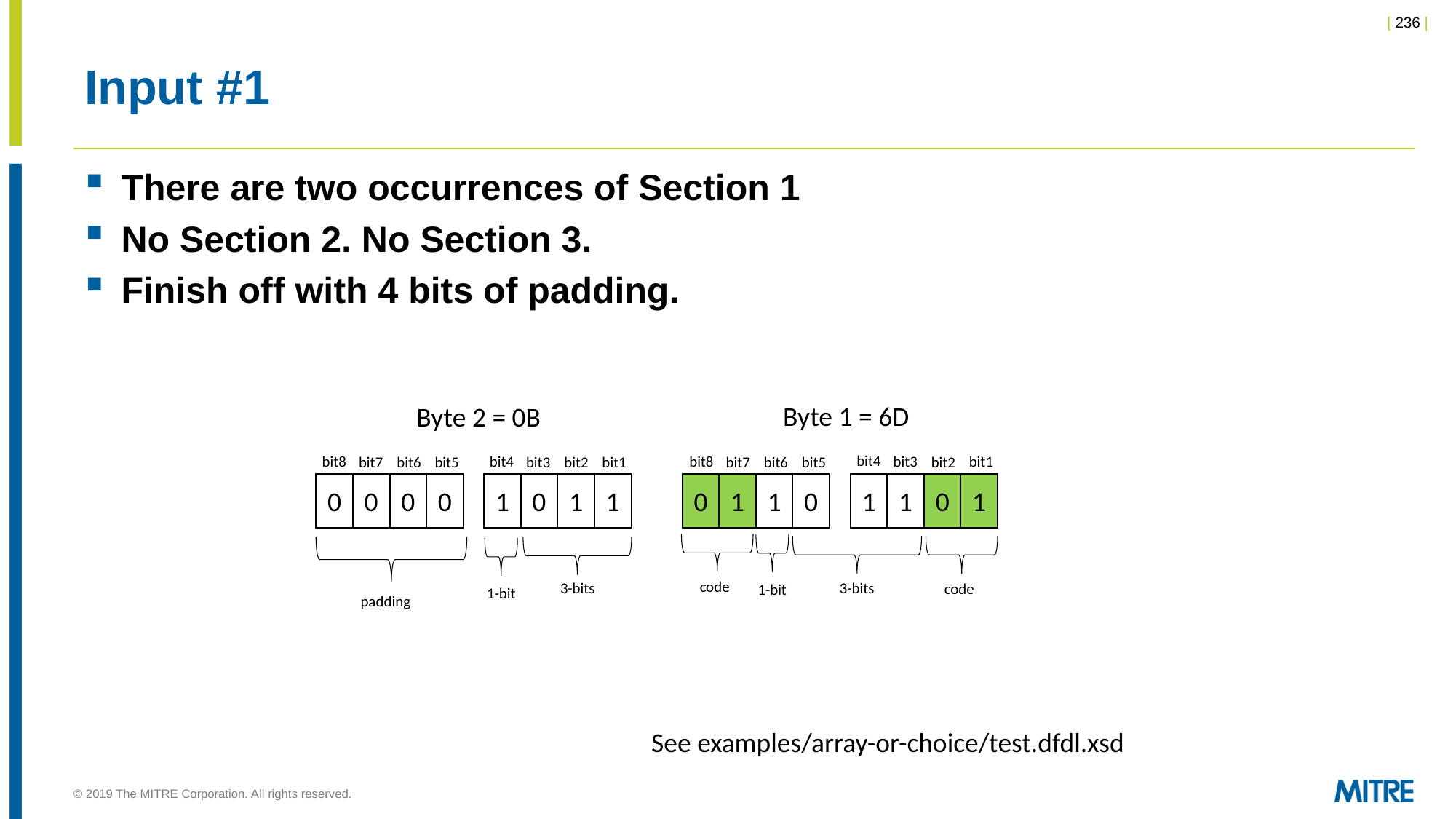

# Input #1
There are two occurrences of Section 1
No Section 2. No Section 3.
Finish off with 4 bits of padding.
Byte 1 = 6D
Byte 2 = 0B
bit4
bit8
bit4
bit3
bit1
bit8
bit7
bit5
bit2
bit3
bit1
bit6
bit7
bit5
bit2
bit6
1
1
0
1
1
0
0
1
0
1
0
0
1
1
0
0

code
3-bits
3-bits
code
1-bit
1-bit
padding
See examples/array-or-choice/test.dfdl.xsd
© 2019 The MITRE Corporation. All rights reserved.